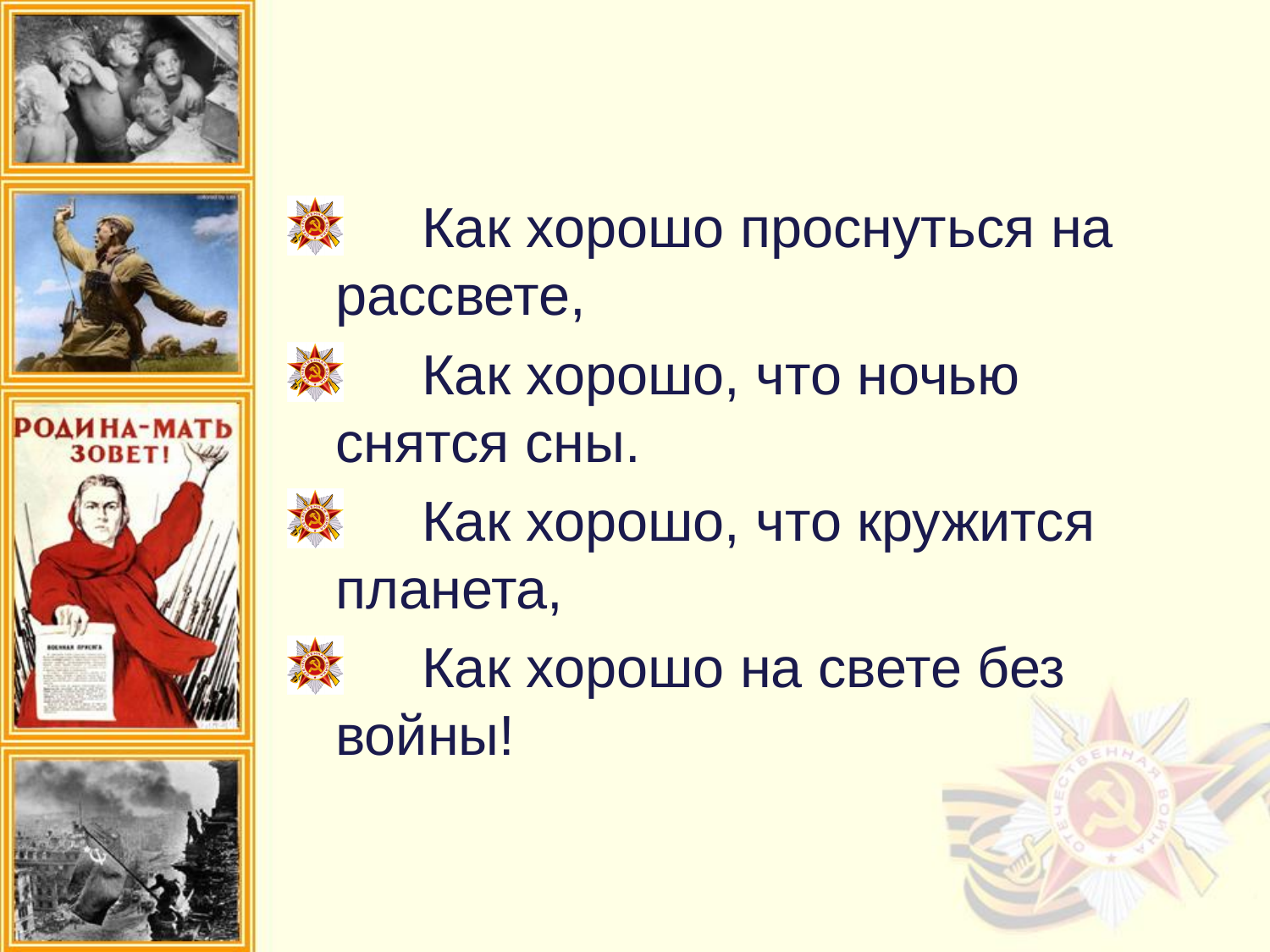

Как хорошо проснуться на рассвете,
     Как хорошо, что ночью снятся сны.
     Как хорошо, что кружится планета,
     Как хорошо на свете без войны!